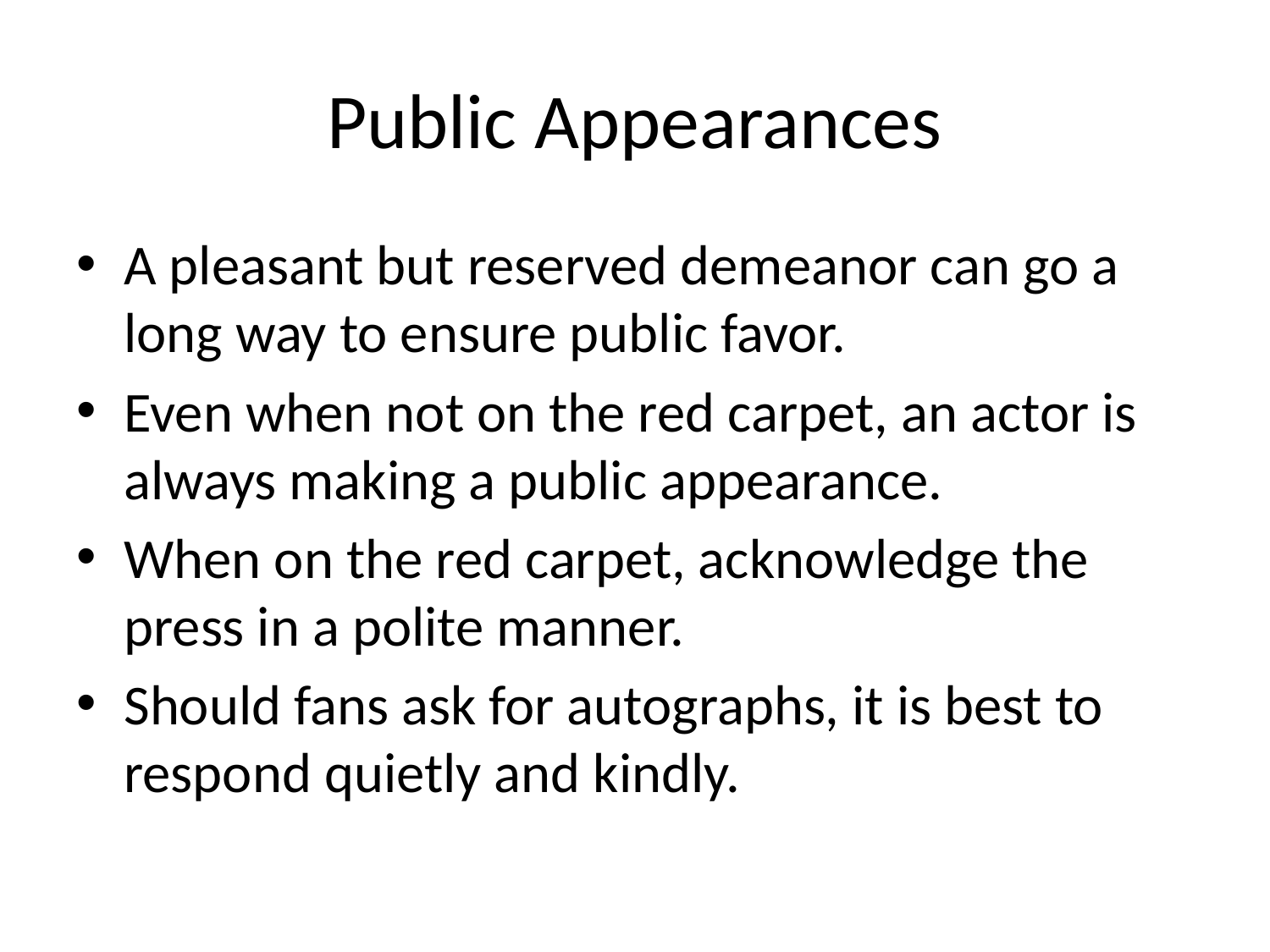

# Public Appearances
A pleasant but reserved demeanor can go a long way to ensure public favor.
Even when not on the red carpet, an actor is always making a public appearance.
When on the red carpet, acknowledge the press in a polite manner.
Should fans ask for autographs, it is best to respond quietly and kindly.